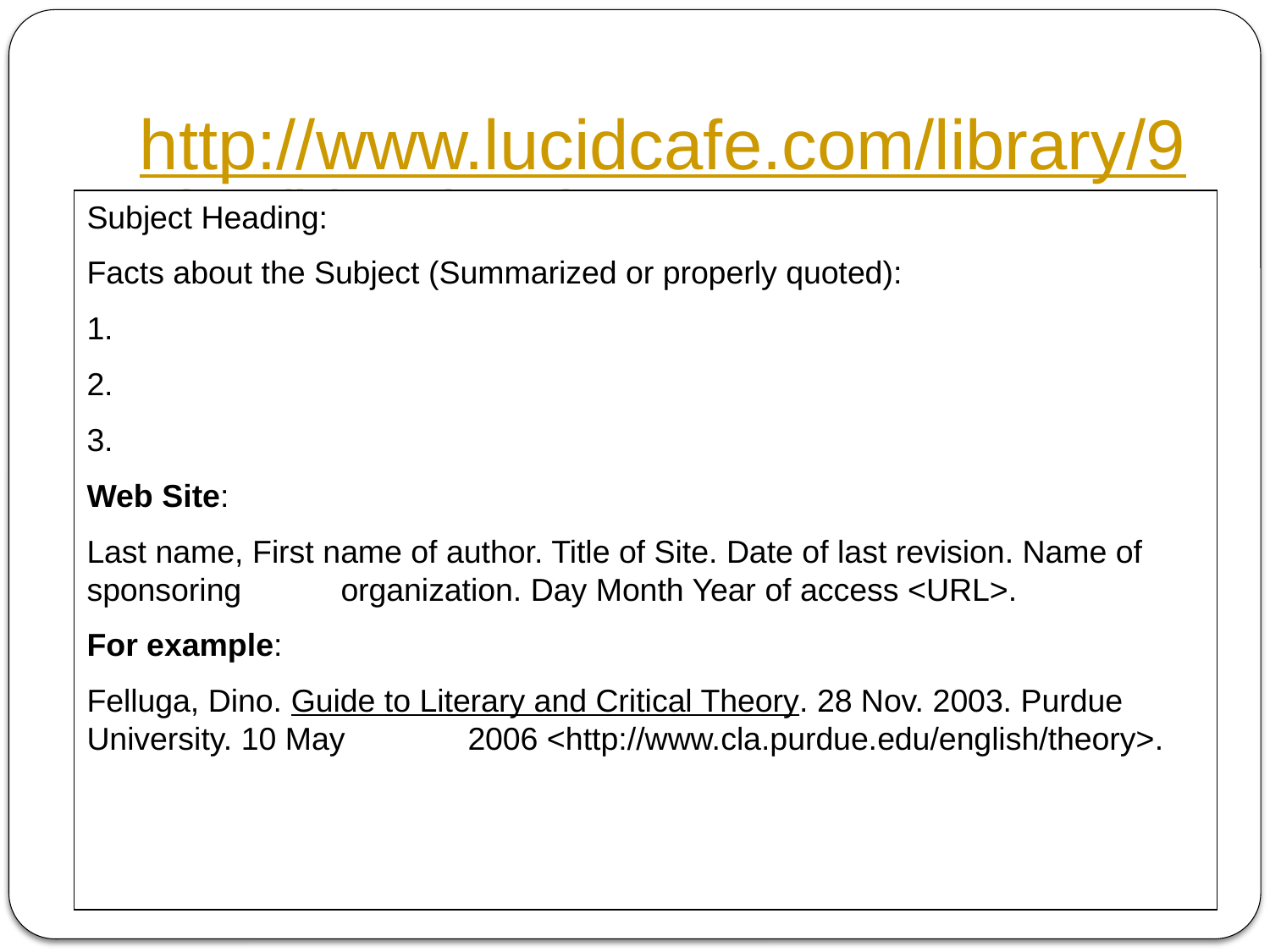

# http://www.lucidcafe.com/library/96jan/king.html
Subject Heading:
Facts about the Subject (Summarized or properly quoted):
1.
2.
3.
Web Site:
Last name, First name of author. Title of Site. Date of last revision. Name of  sponsoring 	organization. Day Month Year of access <URL>.
For example:
Felluga, Dino. Guide to Literary and Critical Theory. 28 Nov. 2003. Purdue University. 10 May    	2006 <http://www.cla.purdue.edu/english/theory>.